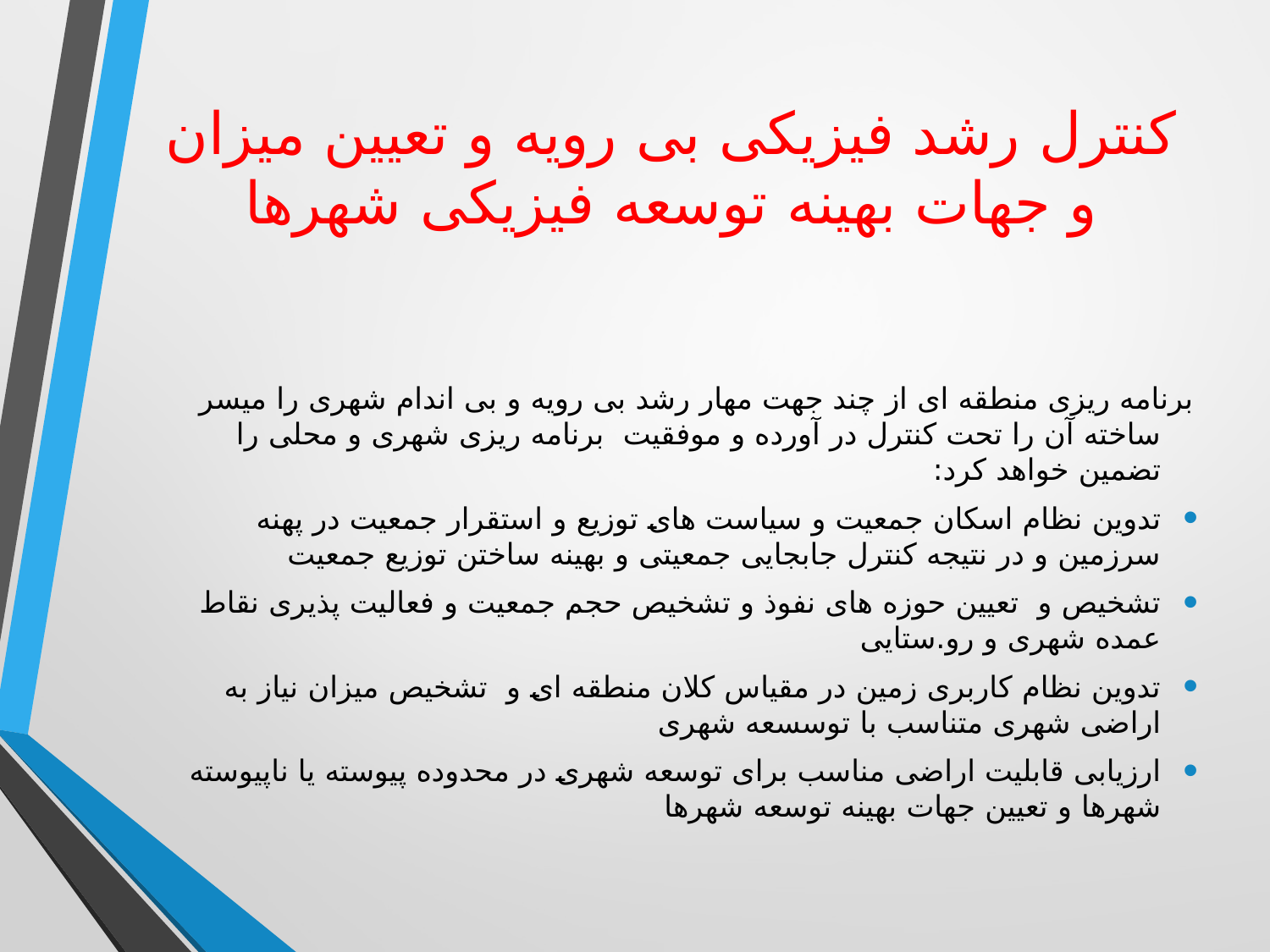

# کنترل رشد فیزیکی بی رویه و تعیین میزان و جهات بهینه توسعه فیزیکی شهرها
برنامه ریزی منطقه ای از چند جهت مهار رشد بی رویه و بی اندام شهری را میسر ساخته آن را تحت کنترل در آورده و موفقیت  برنامه ریزی شهری و محلی را تضمین خواهد کرد:
تدوین نظام اسکان جمعیت و سیاست های توزیع و استقرار جمعیت در پهنه سرزمین و در نتیجه کنترل جابجایی جمعیتی و بهینه ساختن توزیع جمعیت
تشخیص و  تعیین حوزه های نفوذ و تشخیص حجم جمعیت و فعالیت پذیری نقاط عمده شهری و رو.ستایی
تدوین نظام کاربری زمین در مقیاس کلان منطقه ای و  تشخیص میزان نیاز به اراضی شهری متناسب با توسسعه شهری
ارزیابی قابلیت اراضی مناسب برای توسعه شهری در محدوده پیوسته یا ناپیوسته شهرها و تعیین جهات بهینه توسعه شهرها